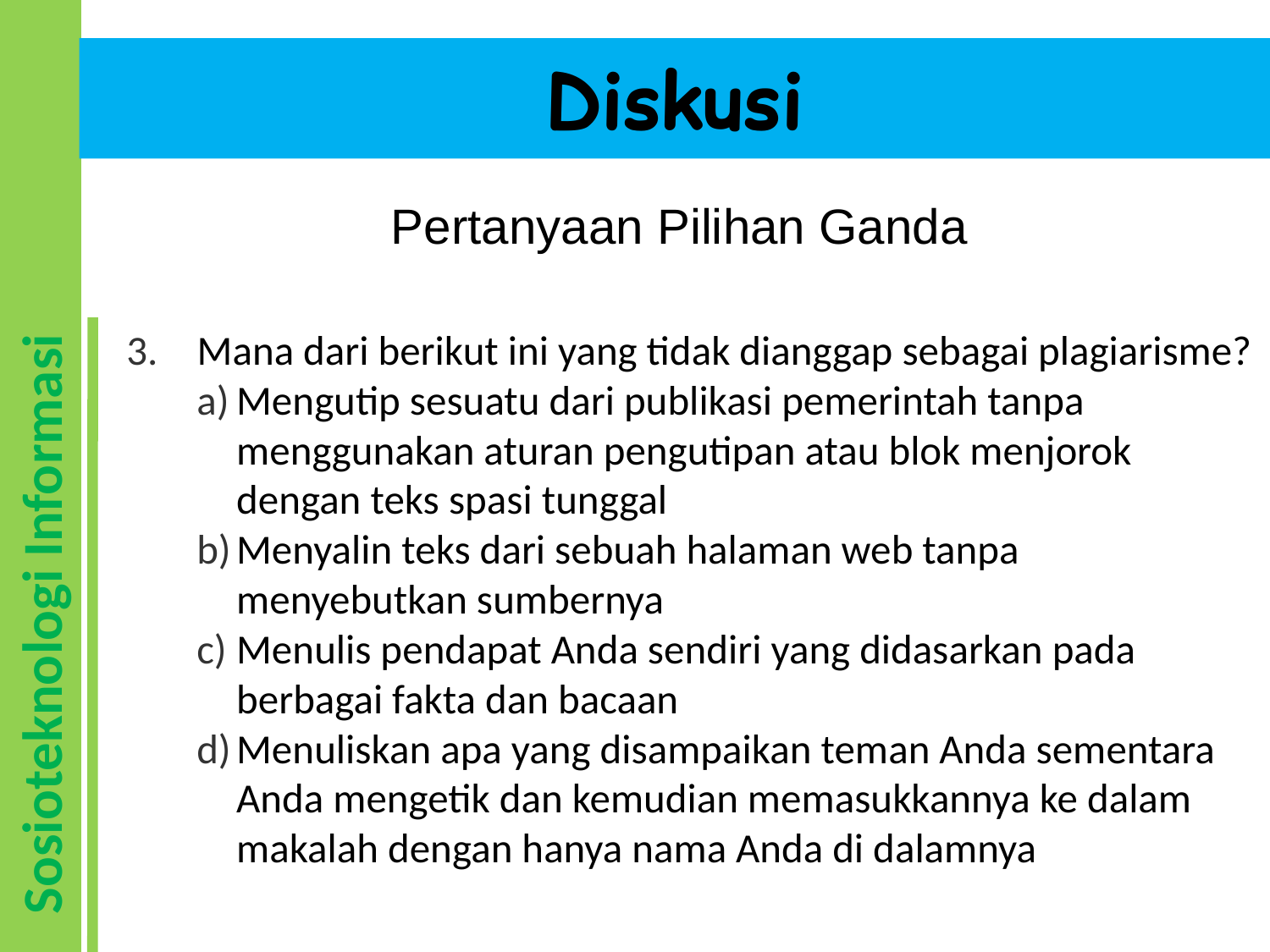

# Diskusi
Pertanyaan Pilihan Ganda
Mana dari berikut ini yang tidak dianggap sebagai plagiarisme?
Mengutip sesuatu dari publikasi pemerintah tanpa menggunakan aturan pengutipan atau blok menjorok dengan teks spasi tunggal
Menyalin teks dari sebuah halaman web tanpa menyebutkan sumbernya
Menulis pendapat Anda sendiri yang didasarkan pada berbagai fakta dan bacaan
Menuliskan apa yang disampaikan teman Anda sementara Anda mengetik dan kemudian memasukkannya ke dalam makalah dengan hanya nama Anda di dalamnya